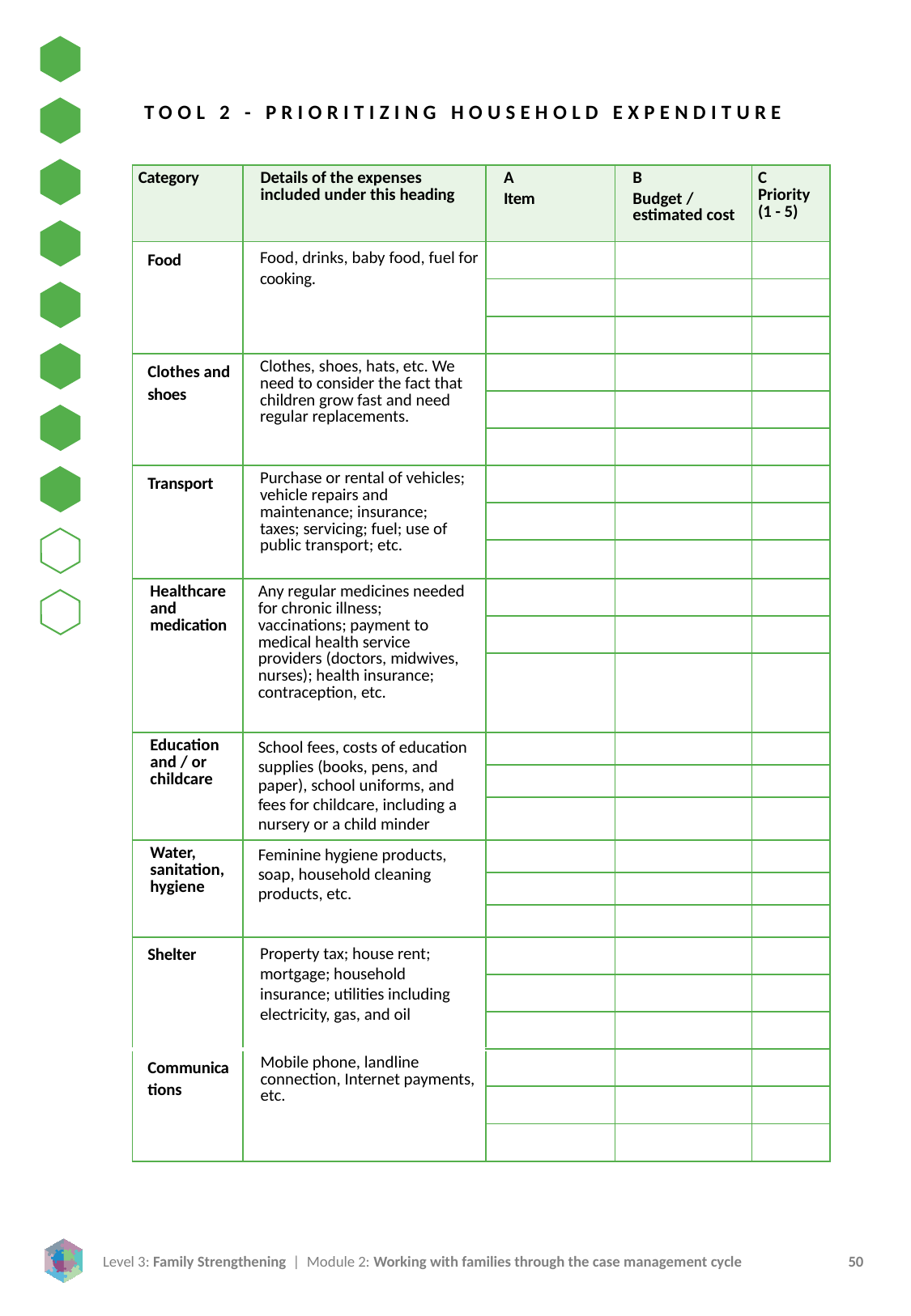

TOOL 2 - PRIORITIZING HOUSEHOLD EXPENDITURE

| Category | Details of the expenses included under this heading | A Item | B Budget / estimated cost | C Priority (1 - 5) |
| --- | --- | --- | --- | --- |
| Food | Food, drinks, baby food, fuel for cooking. |  |  |  |
|  |  |  |  |  |
|  |  |  |  |  |
| Clothes and shoes | Clothes, shoes, hats, etc. We need to consider the fact that children grow fast and need regular replacements. |  |  |  |
|  |  |  |  |  |
|  |  |  |  |  |
| Transport | Purchase or rental of vehicles; vehicle repairs and maintenance; insurance; taxes; servicing; fuel; use of public transport; etc. |  |  |  |
|  |  |  |  |  |
|  |  |  |  |  |
| Healthcare and medication | Any regular medicines needed for chronic illness; vaccinations; payment to medical health service providers (doctors, midwives, nurses); health insurance; contraception, etc. |  |  |  |
|  |  |  |  |  |
|  |  |  |  |  |
| Education and / or childcare | School fees, costs of education supplies (books, pens, and paper), school uniforms, and fees for childcare, including a nursery or a child minder |  |  |  |
|  |  |  |  |  |
|  |  |  |  |  |
| Water, sanitation, hygiene | Feminine hygiene products, soap, household cleaning products, etc. |  |  |  |
|  |  |  |  |  |
|  |  |  |  |  |
| Shelter | Property tax; house rent; mortgage; household insurance; utilities including electricity, gas, and oil |  |  |  |
|  |  |  |  |  |
|  |  |  |  |  |
| Communications | Mobile phone, landline connection, Internet payments, etc. |  |  |  |
|  |  |  |  |  |
|  |  |  |  |  |